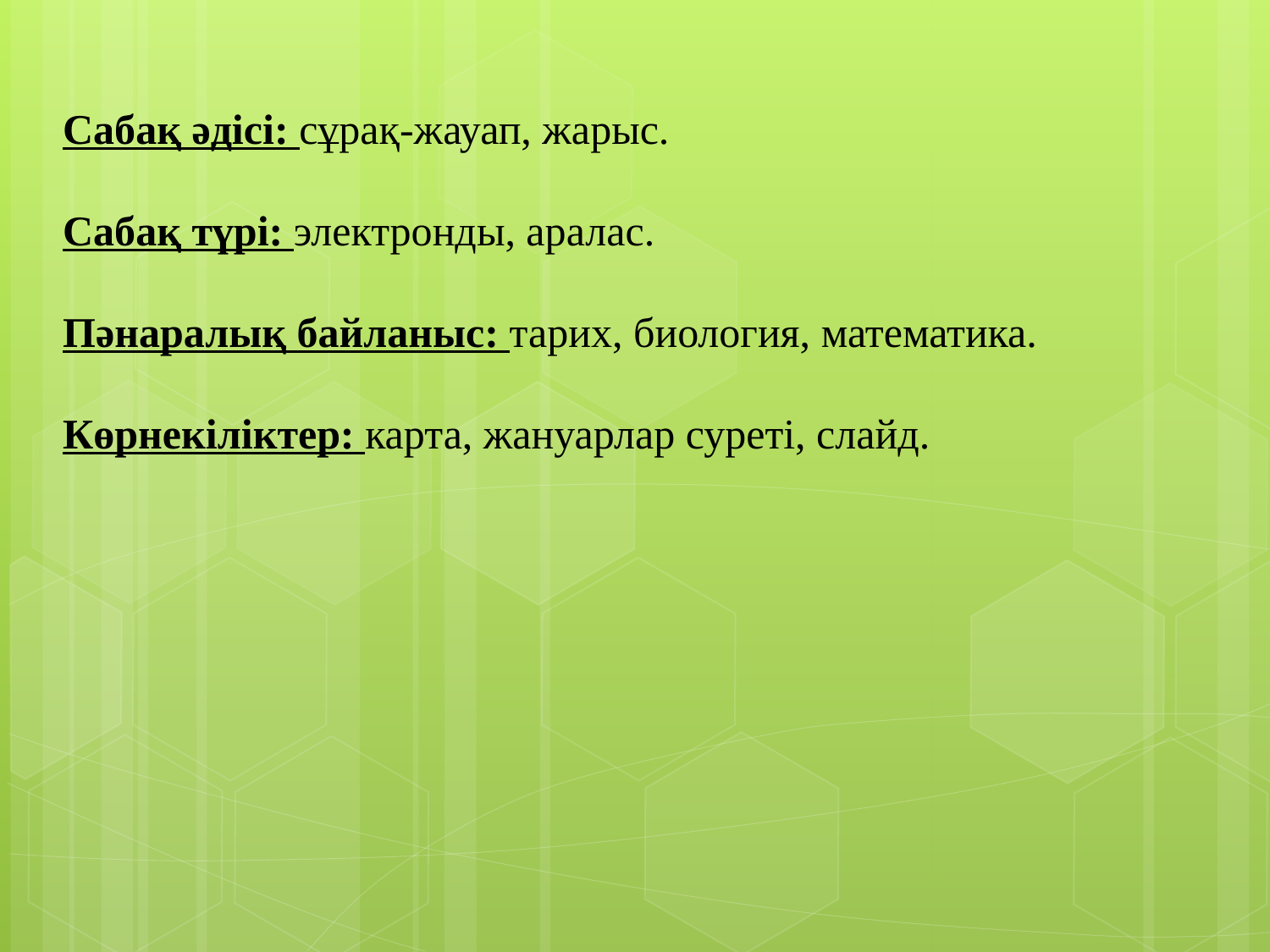

Сабақ әдісі: сұрақ-жауап, жарыс.

Сабақ түрі: электронды, аралас.

Пәнаралық байланыс: тарих, биология, математика.

Көрнекіліктер: карта, жануарлар суреті, слайд.